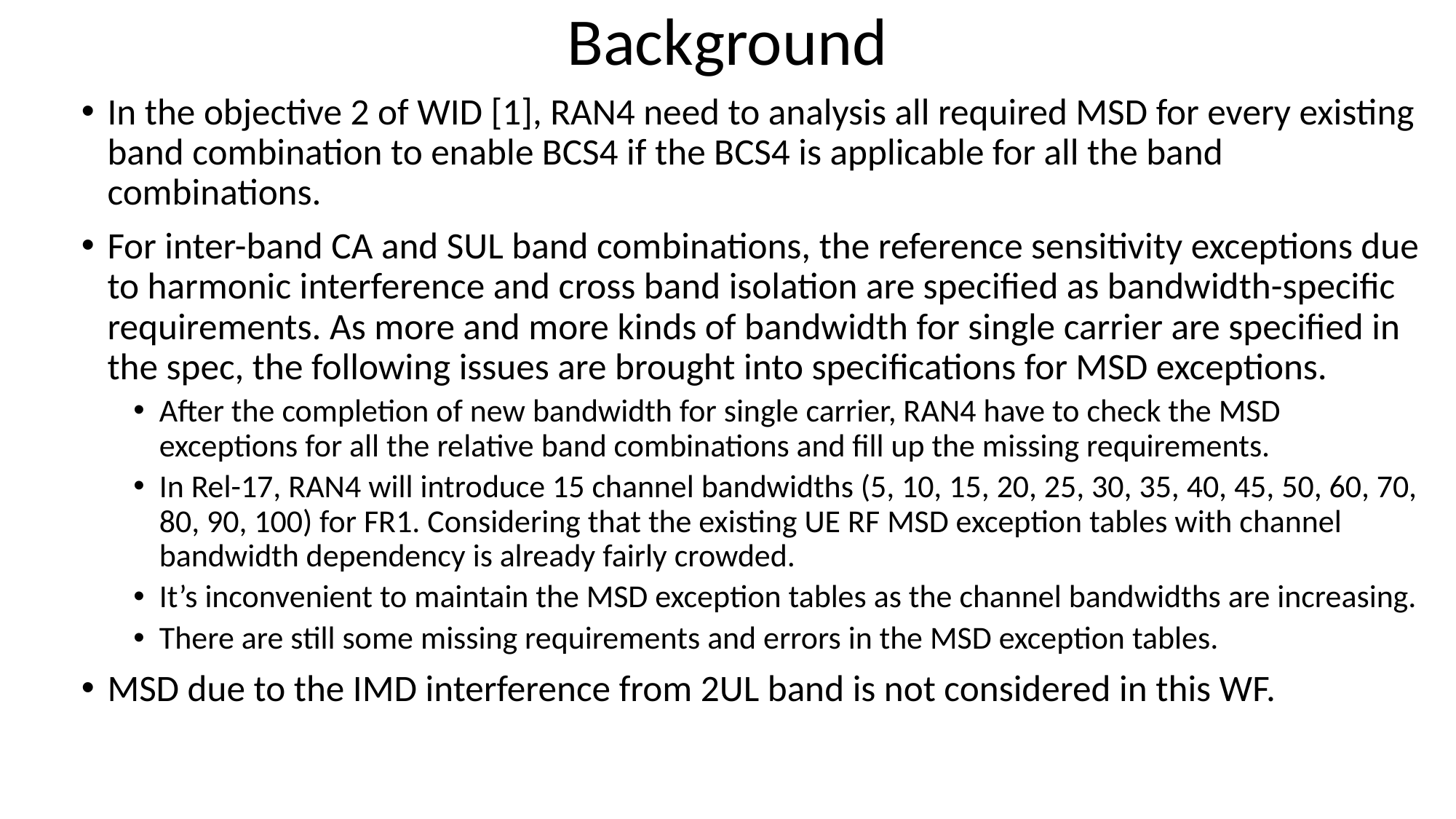

# Background
In the objective 2 of WID [1], RAN4 need to analysis all required MSD for every existing band combination to enable BCS4 if the BCS4 is applicable for all the band combinations.
For inter-band CA and SUL band combinations, the reference sensitivity exceptions due to harmonic interference and cross band isolation are specified as bandwidth-specific requirements. As more and more kinds of bandwidth for single carrier are specified in the spec, the following issues are brought into specifications for MSD exceptions.
After the completion of new bandwidth for single carrier, RAN4 have to check the MSD exceptions for all the relative band combinations and fill up the missing requirements.
In Rel-17, RAN4 will introduce 15 channel bandwidths (5, 10, 15, 20, 25, 30, 35, 40, 45, 50, 60, 70, 80, 90, 100) for FR1. Considering that the existing UE RF MSD exception tables with channel bandwidth dependency is already fairly crowded.
It’s inconvenient to maintain the MSD exception tables as the channel bandwidths are increasing.
There are still some missing requirements and errors in the MSD exception tables.
MSD due to the IMD interference from 2UL band is not considered in this WF.